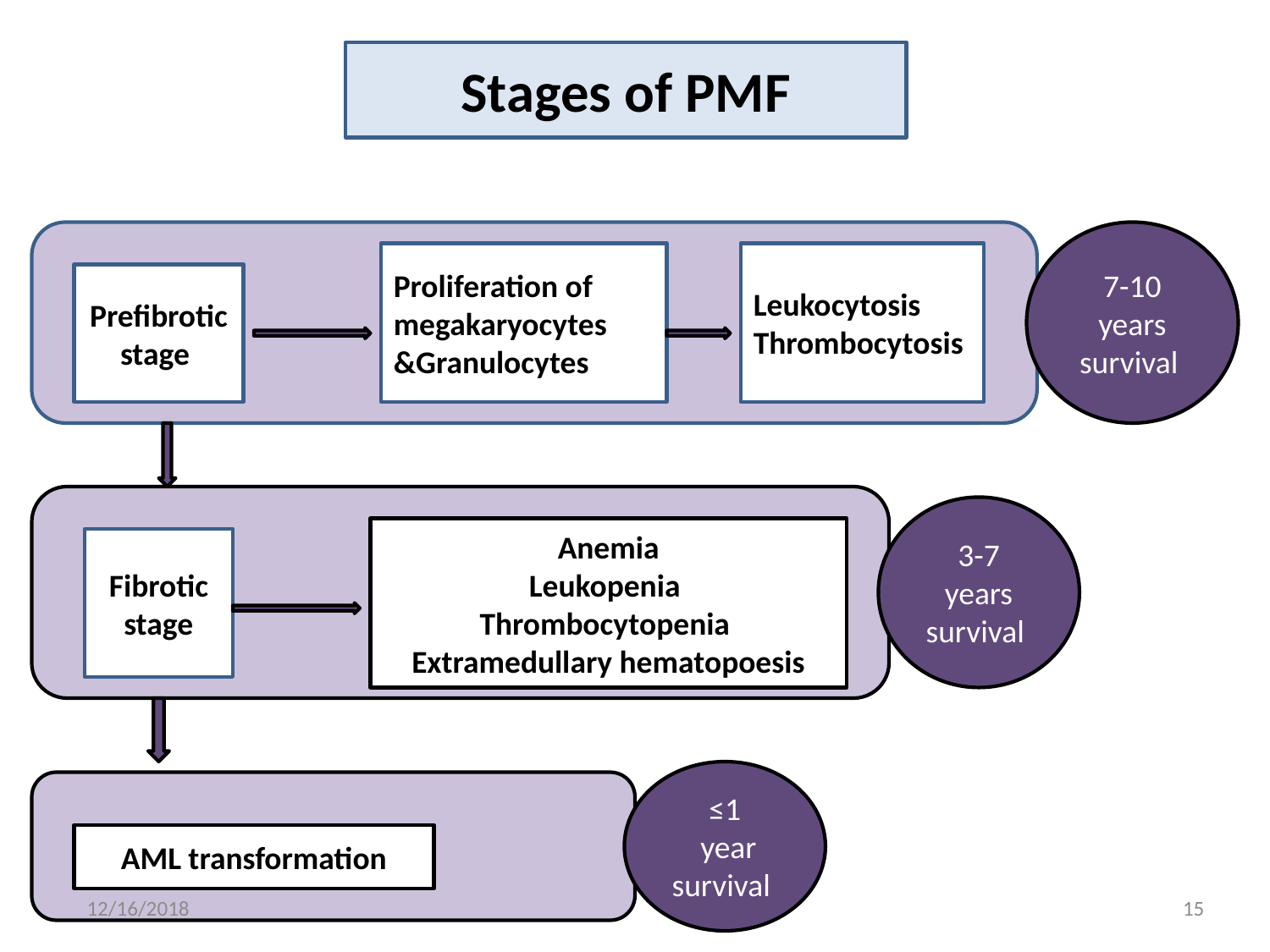

Stages of PMF

7-10 years survival
Proliferation of megakaryocytes &Granulocytes
Leukocytosis
Thrombocytosis
Prefibrotic stage

3-7 years survival
Anemia
Leukopenia
Thrombocytopenia
Extramedullary hematopoesis
Fibrotic stage

≤1
 year survival

AML transformation
12/16/2018
15